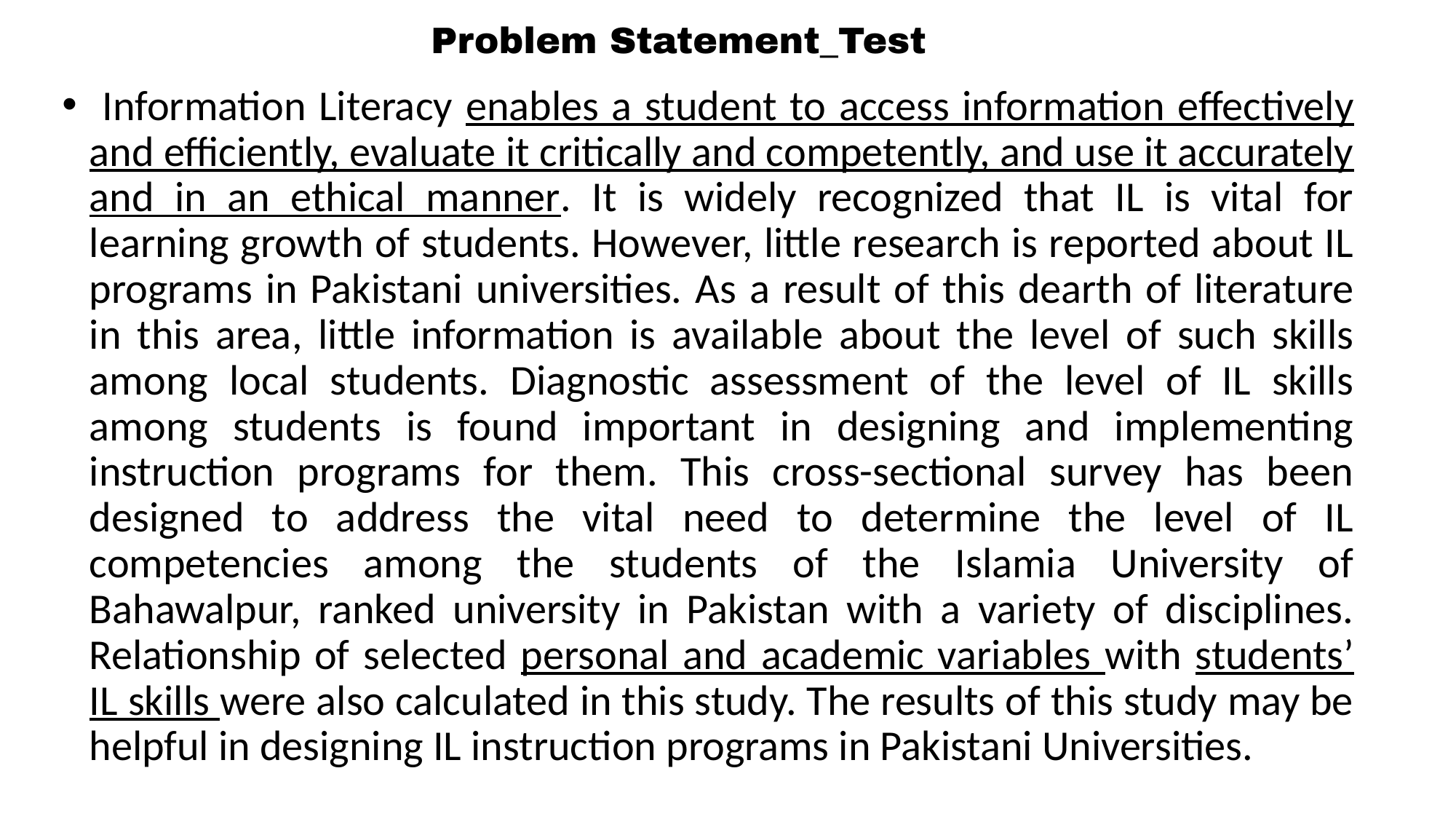

# Problem Statement_Test
 Information Literacy enables a student to access information effectively and efficiently, evaluate it critically and competently, and use it accurately and in an ethical manner. It is widely recognized that IL is vital for learning growth of students. However, little research is reported about IL programs in Pakistani universities. As a result of this dearth of literature in this area, little information is available about the level of such skills among local students. Diagnostic assessment of the level of IL skills among students is found important in designing and implementing instruction programs for them. This cross-sectional survey has been designed to address the vital need to determine the level of IL competencies among the students of the Islamia University of Bahawalpur, ranked university in Pakistan with a variety of disciplines. Relationship of selected personal and academic variables with students’ IL skills were also calculated in this study. The results of this study may be helpful in designing IL instruction programs in Pakistani Universities.